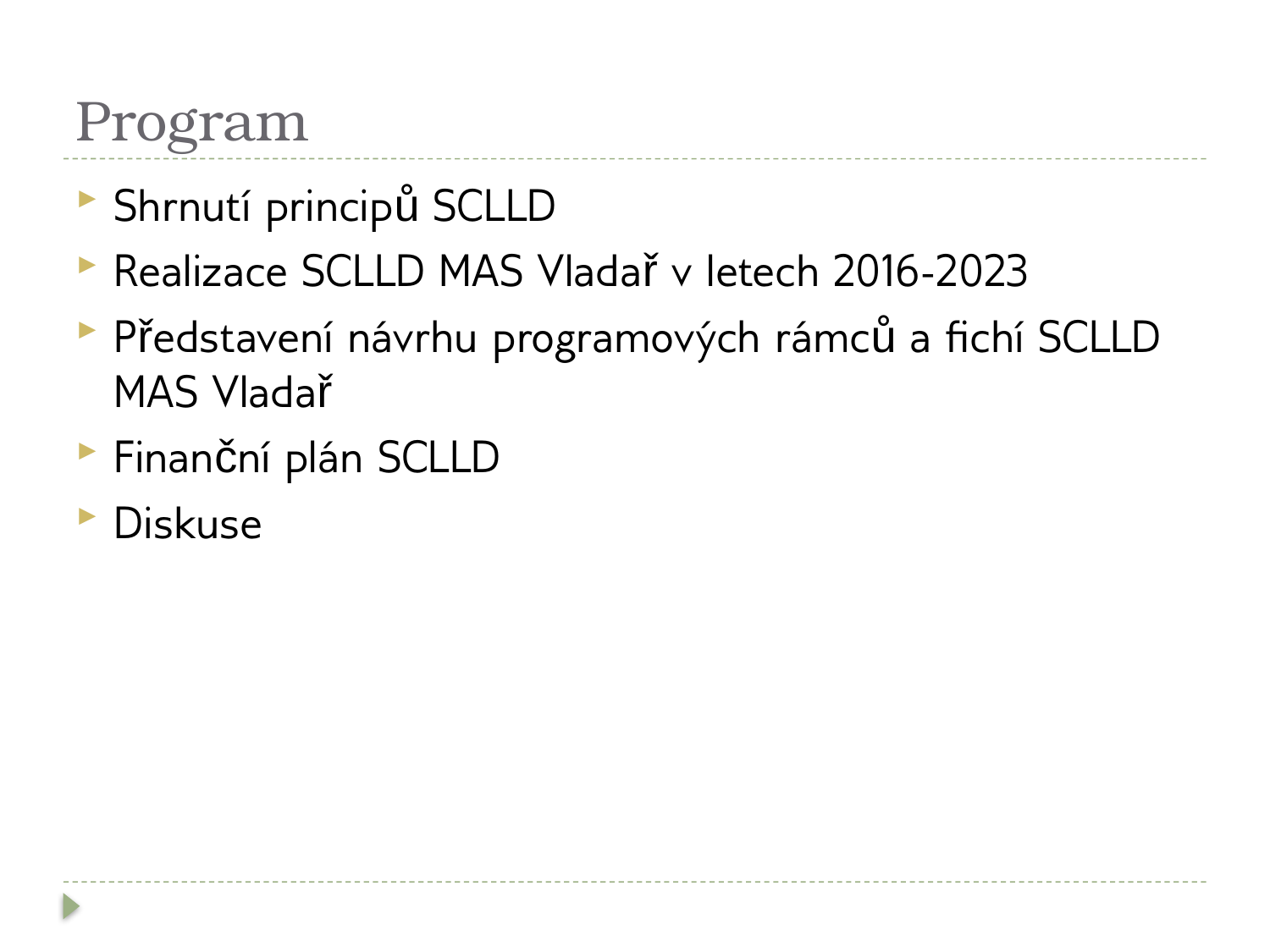

# Program
Shrnutí principů SCLLD
Realizace SCLLD MAS Vladař v letech 2016-2023
Představení návrhu programových rámců a fichí SCLLD MAS Vladař
Finanční plán SCLLD
Diskuse